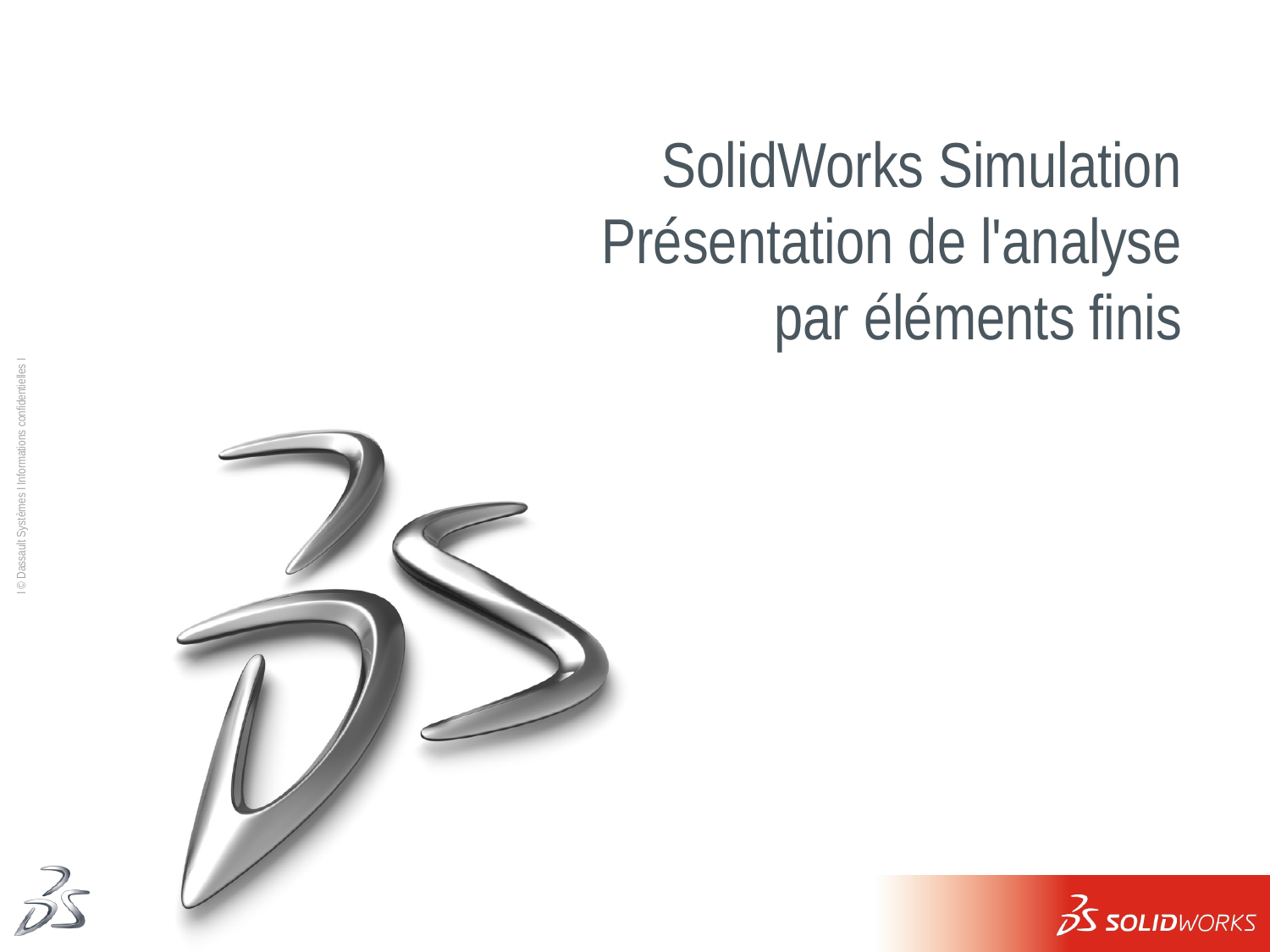

# SolidWorks Simulation Présentation de l'analyse par éléments finis